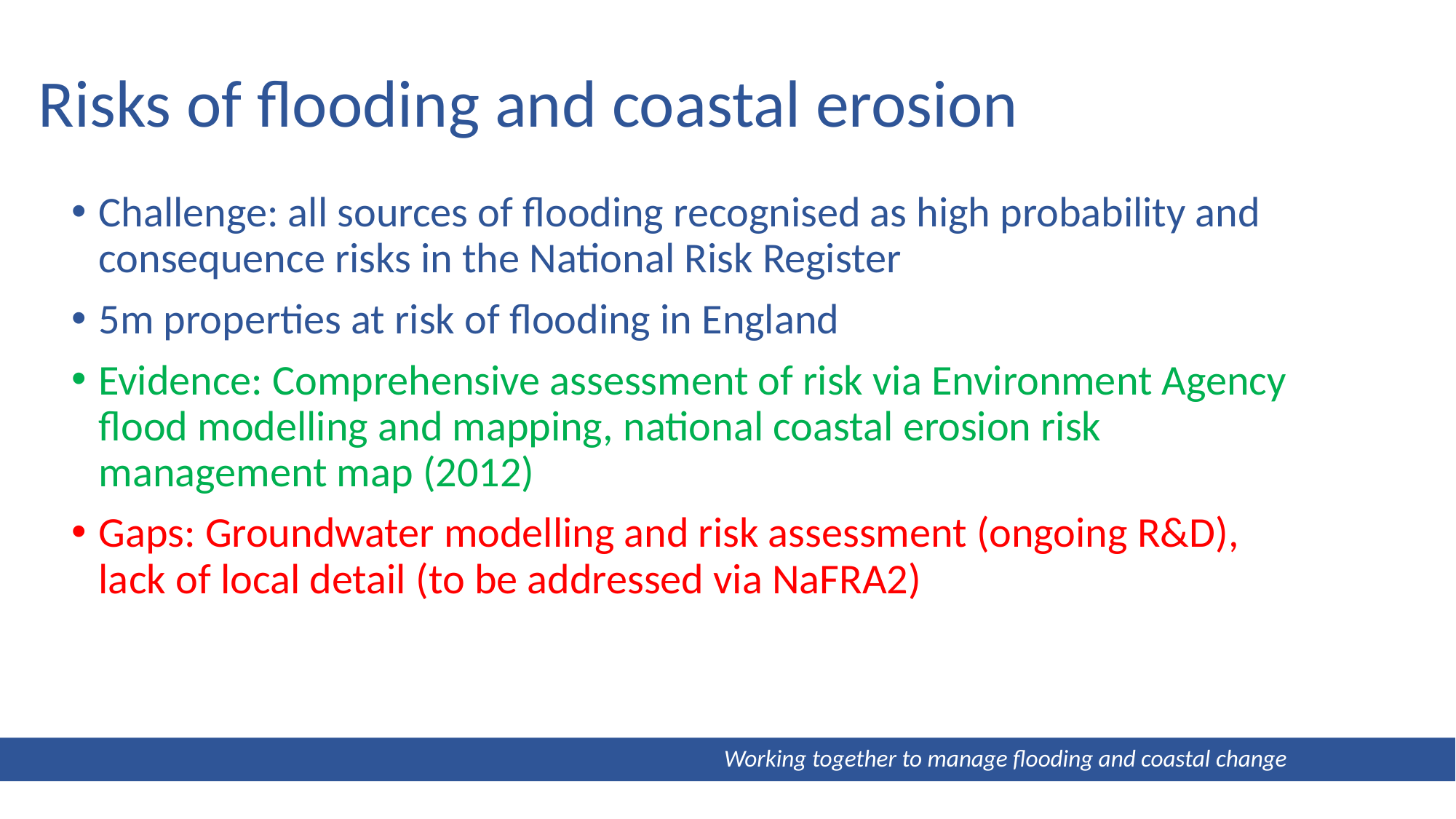

# Risks of flooding and coastal erosion
Challenge: all sources of flooding recognised as high probability and consequence risks in the National Risk Register
5m properties at risk of flooding in England
Evidence: Comprehensive assessment of risk via Environment Agency flood modelling and mapping, national coastal erosion risk management map (2012)
Gaps: Groundwater modelling and risk assessment (ongoing R&D), lack of local detail (to be addressed via NaFRA2)
                                                                                                        Working together to manage flooding and coastal change